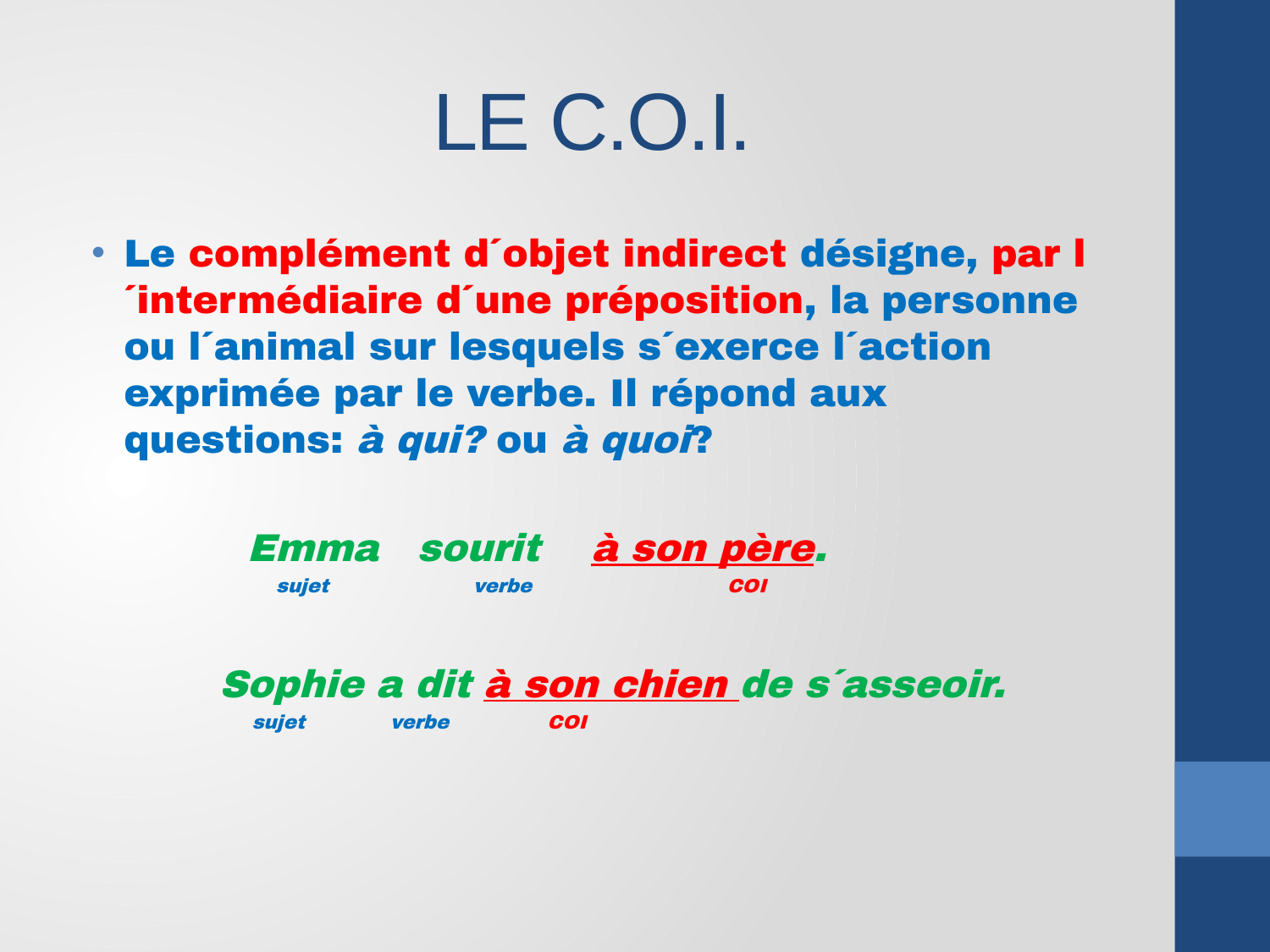

# LE C.O.I.
Le complément d´objet indirect désigne, par l´intermédiaire d´une préposition, la personne ou l´animal sur lesquels s´exerce l´action exprimée par le verbe. Il répond aux questions: à qui? ou à quoi?

            Emma   sourit    à son père.
                            sujet		verbe		COI

	Sophie a dit à son chien de s´asseoir.
	     sujet             verbe               COI